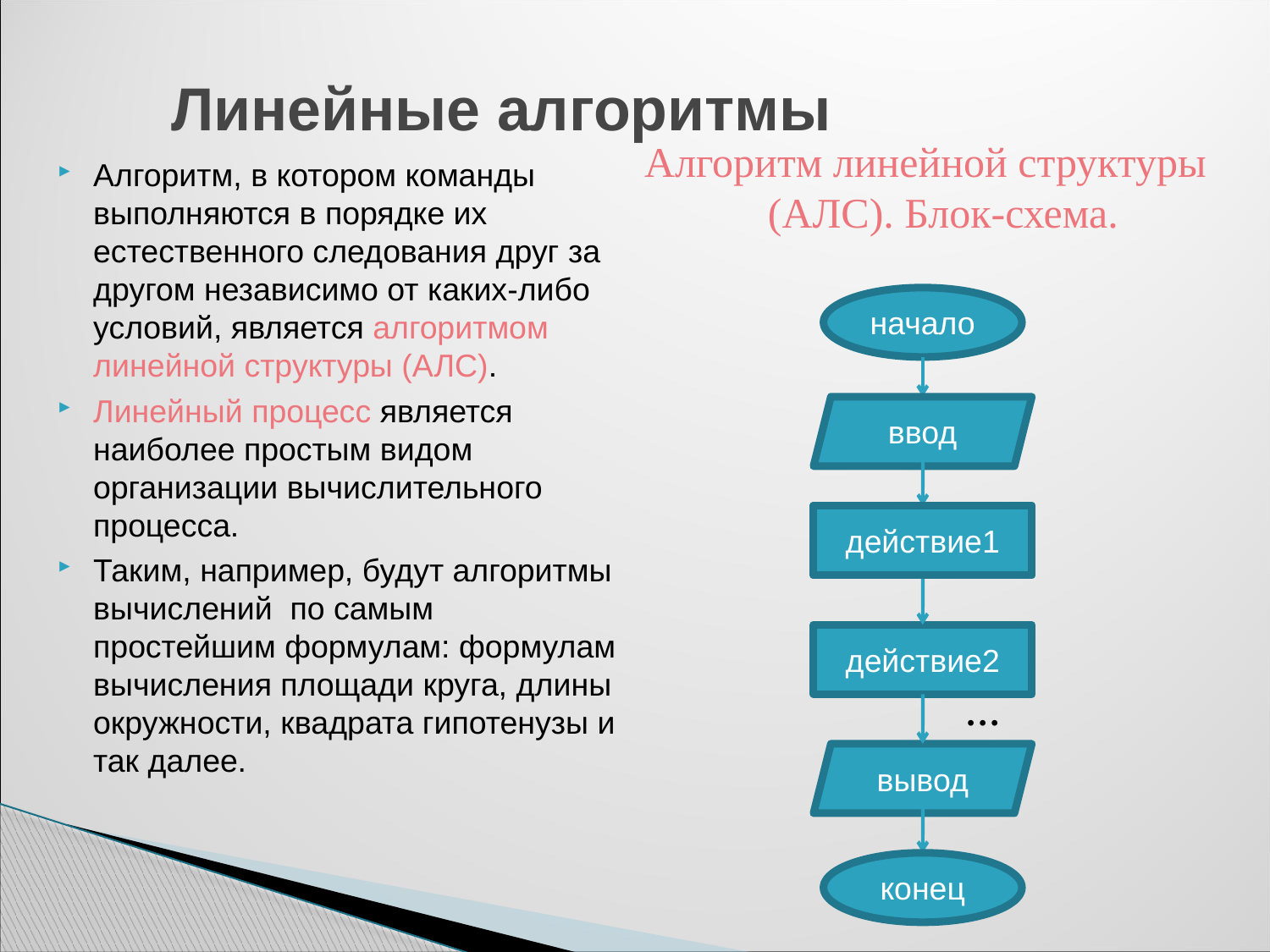

# Линейные алгоритмы
Алгоритм линейной структуры (АЛС). Блок-схема.

Алгоритм, в котором команды выполняются в порядке их естественного следования друг за другом независимо от каких-либо условий, является алгоритмом линейной структуры (АЛС).
Линейный процесс является наиболее простым видом организации вычислительного процесса.
Таким, например, будут алгоритмы вычислений  по самым простейшим формулам: формулам вычисления площади круга, длины окружности, квадрата гипотенузы и так далее.
начало
ввод
действие1
действие1
действие2
…
вывод
конец